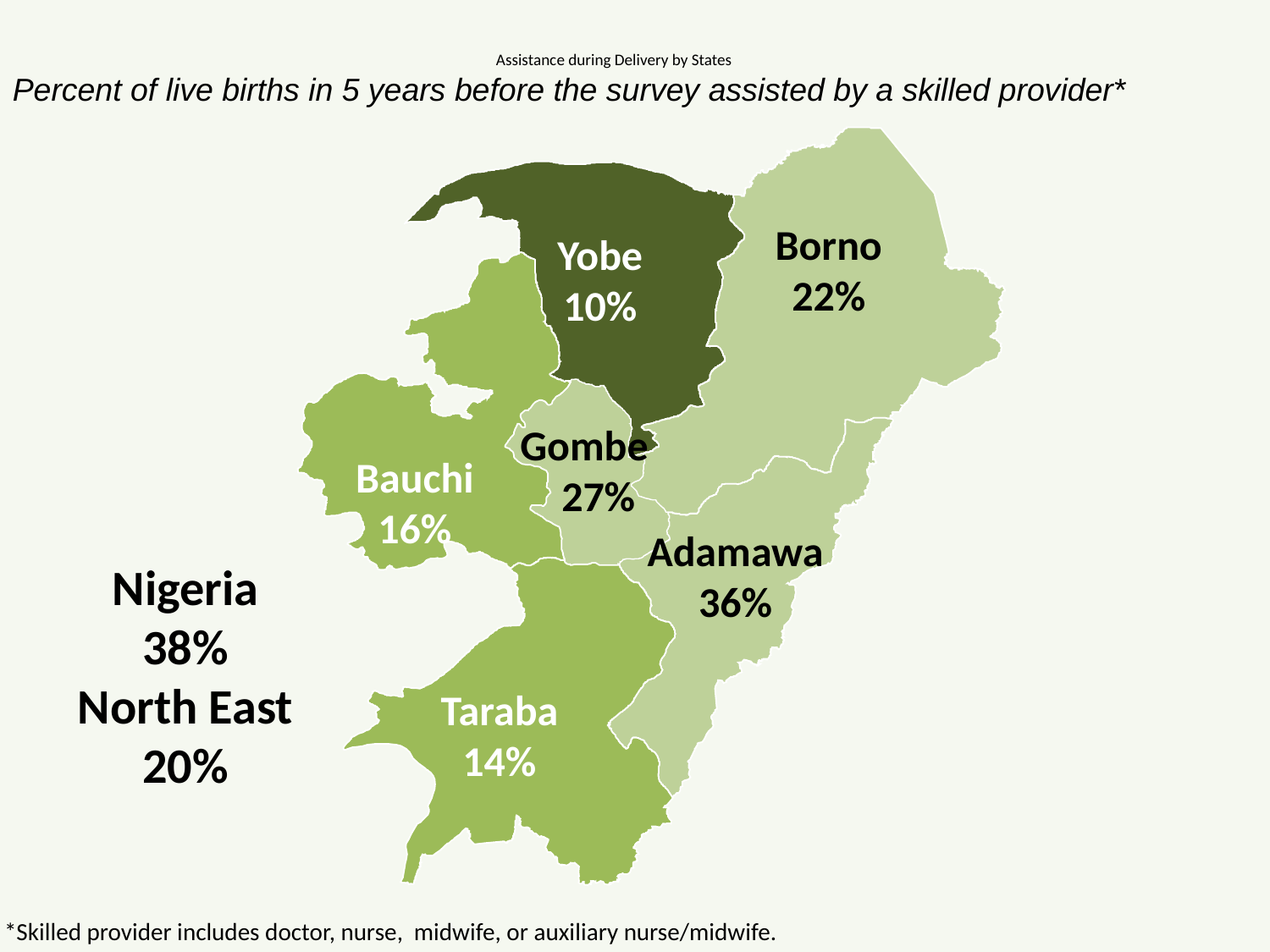

# Assistance during Delivery by States
Percent of live births in 5 years before the survey assisted by a skilled provider*

Borno
22%
Yobe
10%
Gombe
   27%
Bauchi
16%
Adamawa
36%
Nigeria
38%
North East
20%
Taraba
14%
*Skilled provider includes doctor, nurse,  midwife, or auxiliary nurse/midwife.